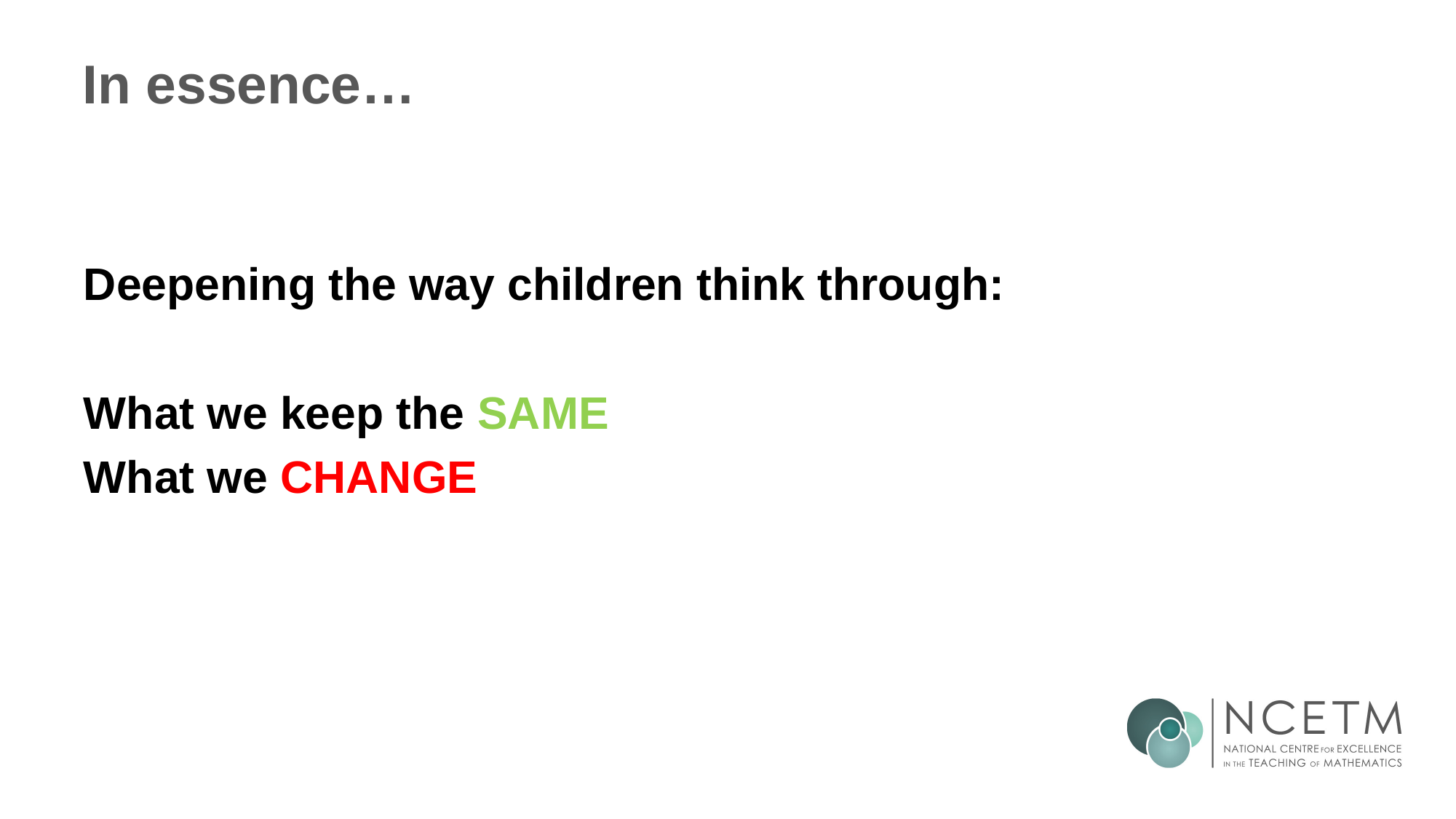

# In essence…

Deepening the way children think through:

What we keep the SAME
What we CHANGE